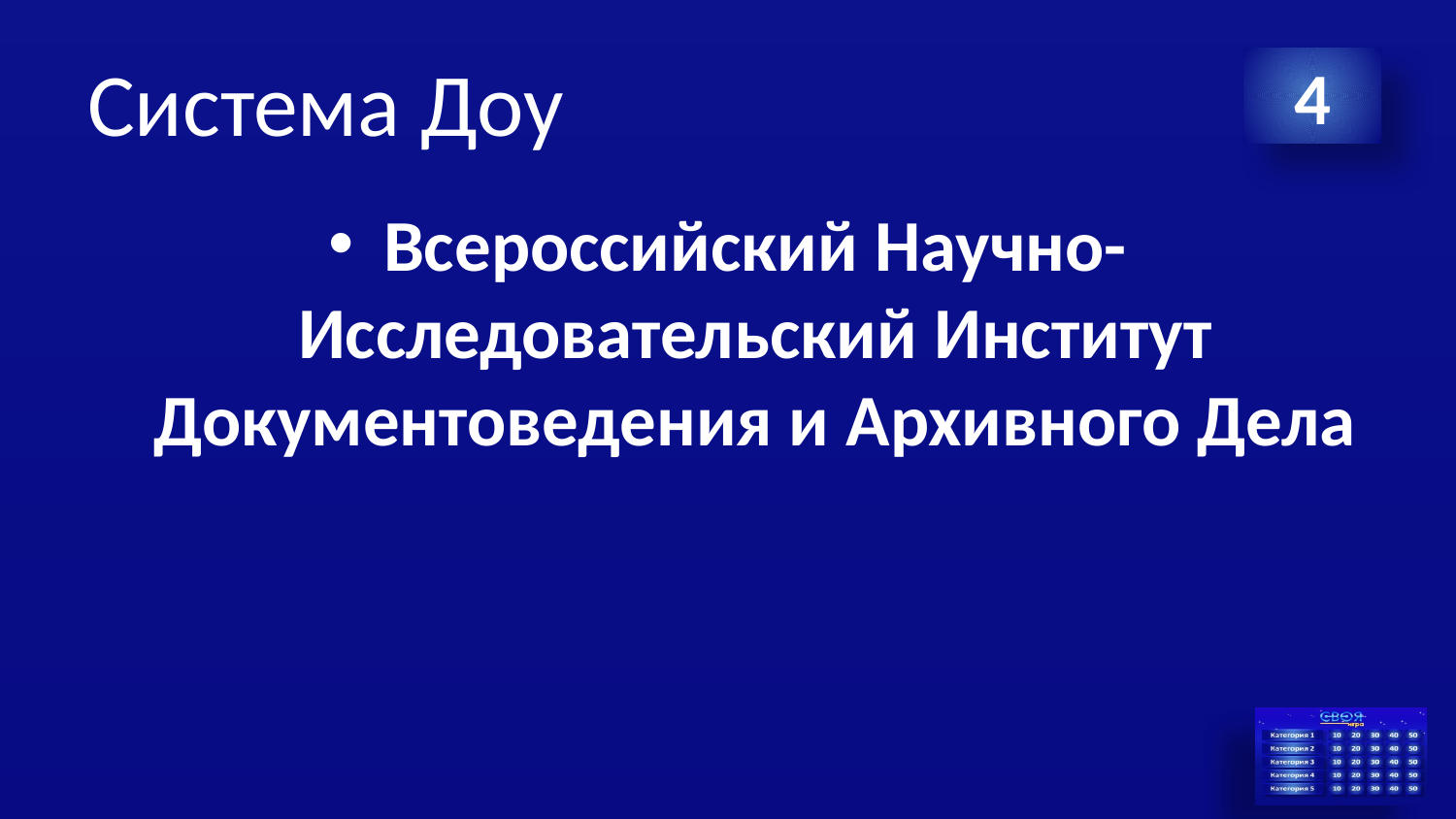

# Система Доу
4
Всероссийский Научно-Исследовательский Институт Документоведения и Архивного Дела